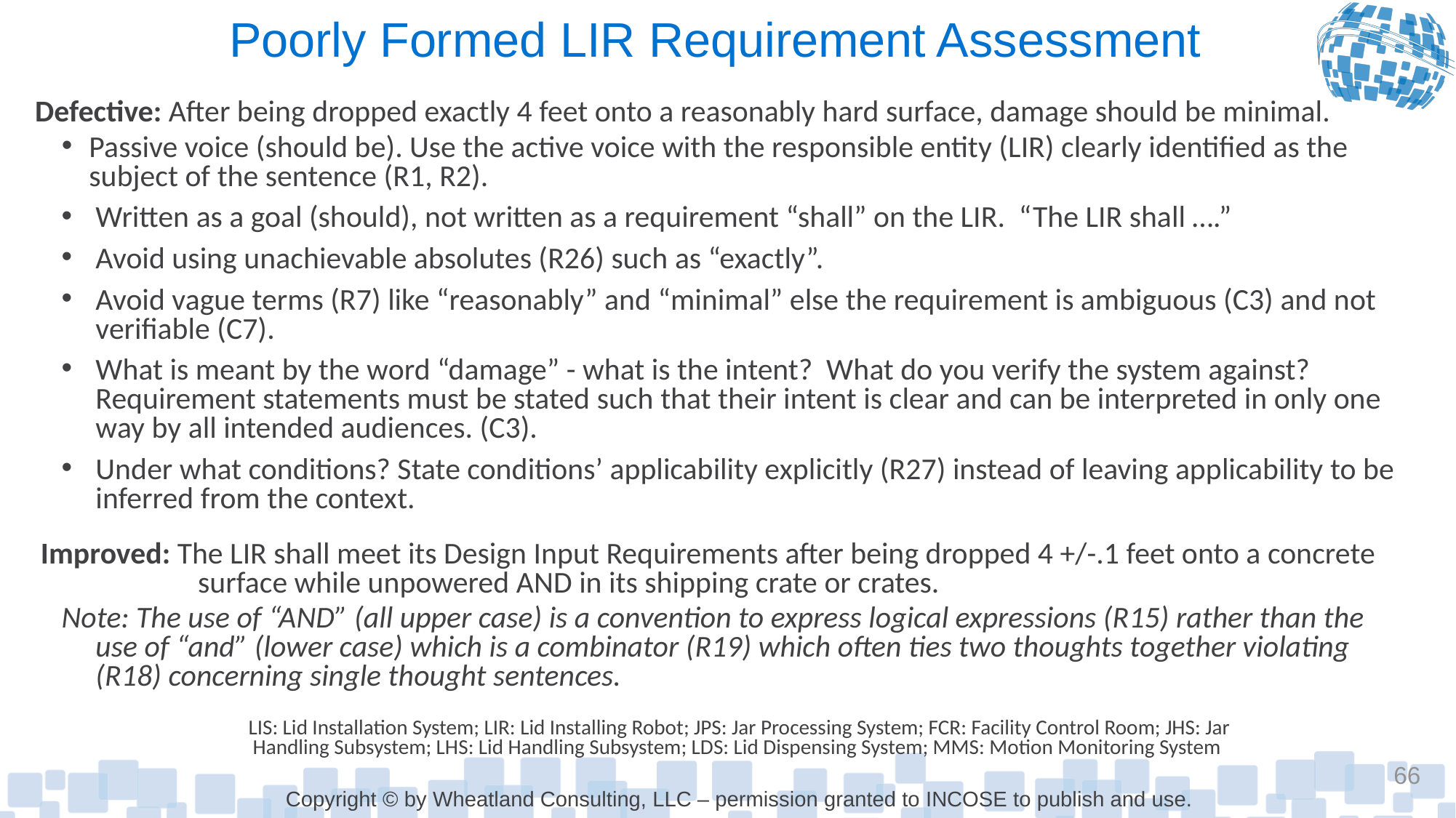

# Poorly Formed LIR Requirement Assessment
Defective: After being dropped exactly 4 feet onto a reasonably hard surface, damage should be minimal.
Passive voice (should be). Use the active voice with the responsible entity (LIR) clearly identified as the subject of the sentence (R1, R2).
Written as a goal (should), not written as a requirement “shall” on the LIR.  “The LIR shall ….”
Avoid using unachievable absolutes (R26) such as “exactly”.
Avoid vague terms (R7) like “reasonably” and “minimal” else the requirement is ambiguous (C3) and not verifiable (C7).
What is meant by the word “damage” - what is the intent?  What do you verify the system against? Requirement statements must be stated such that their intent is clear and can be interpreted in only one way by all intended audiences. (C3).
Under what conditions? State conditions’ applicability explicitly (R27) instead of leaving applicability to be inferred from the context.

Improved: The LIR shall meet its Design Input Requirements after being dropped 4 +/-.1 feet onto a concrete surface while unpowered AND in its shipping crate or crates.
Note: The use of “AND” (all upper case) is a convention to express logical expressions (R15) rather than the use of “and” (lower case) which is a combinator (R19) which often ties two thoughts together violating (R18) concerning single thought sentences.

LIS: Lid Installation System; LIR: Lid Installing Robot; JPS: Jar Processing System; FCR: Facility Control Room; JHS: Jar Handling Subsystem; LHS: Lid Handling Subsystem; LDS: Lid Dispensing System; MMS: Motion Monitoring System
66
Copyright © by Wheatland Consulting, LLC – permission granted to INCOSE to publish and use.